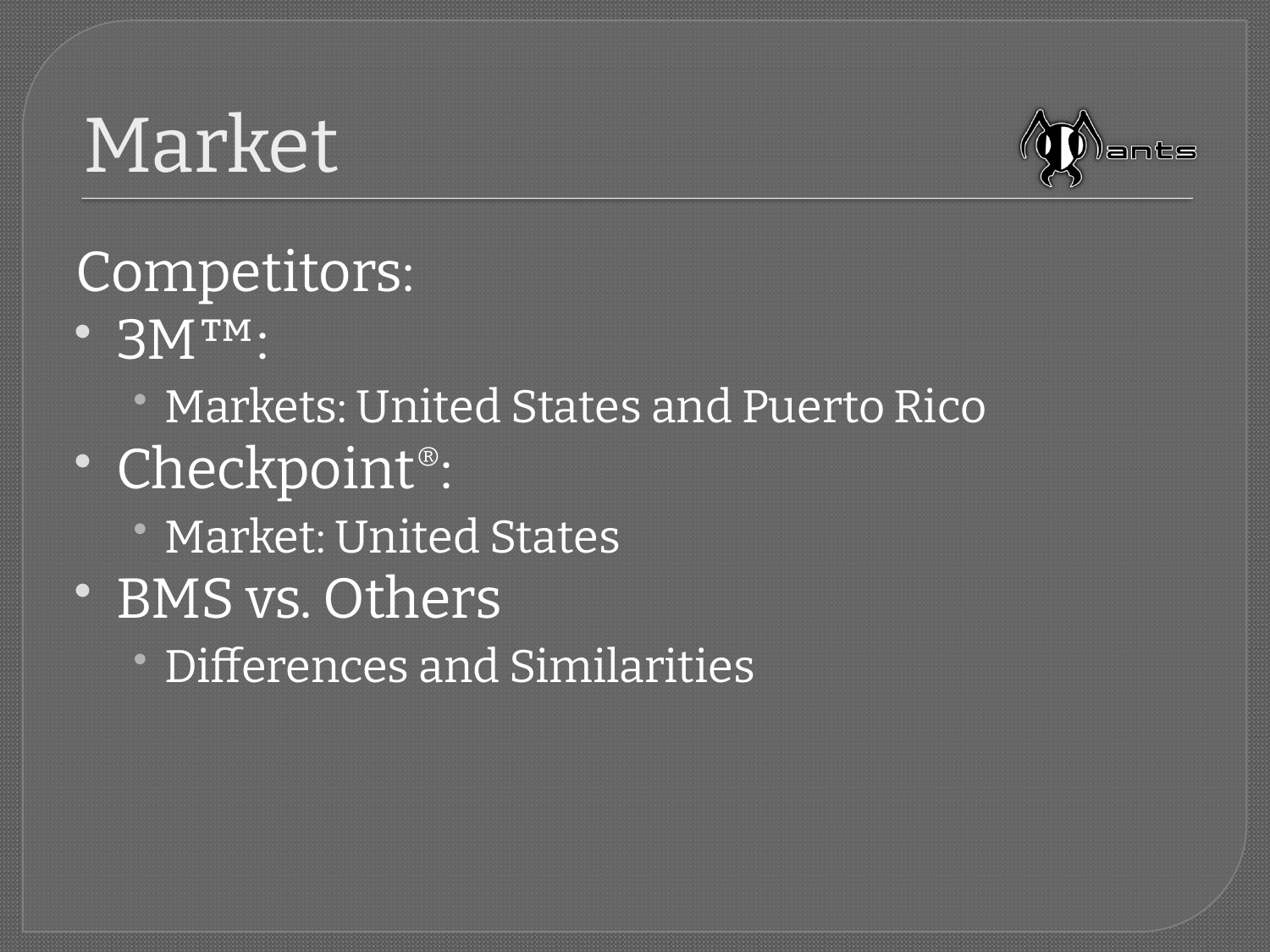

# Market
Competitors:
3M™:
Markets: United States and Puerto Rico
Checkpoint®:
Market: United States
BMS vs. Others
Differences and Similarities